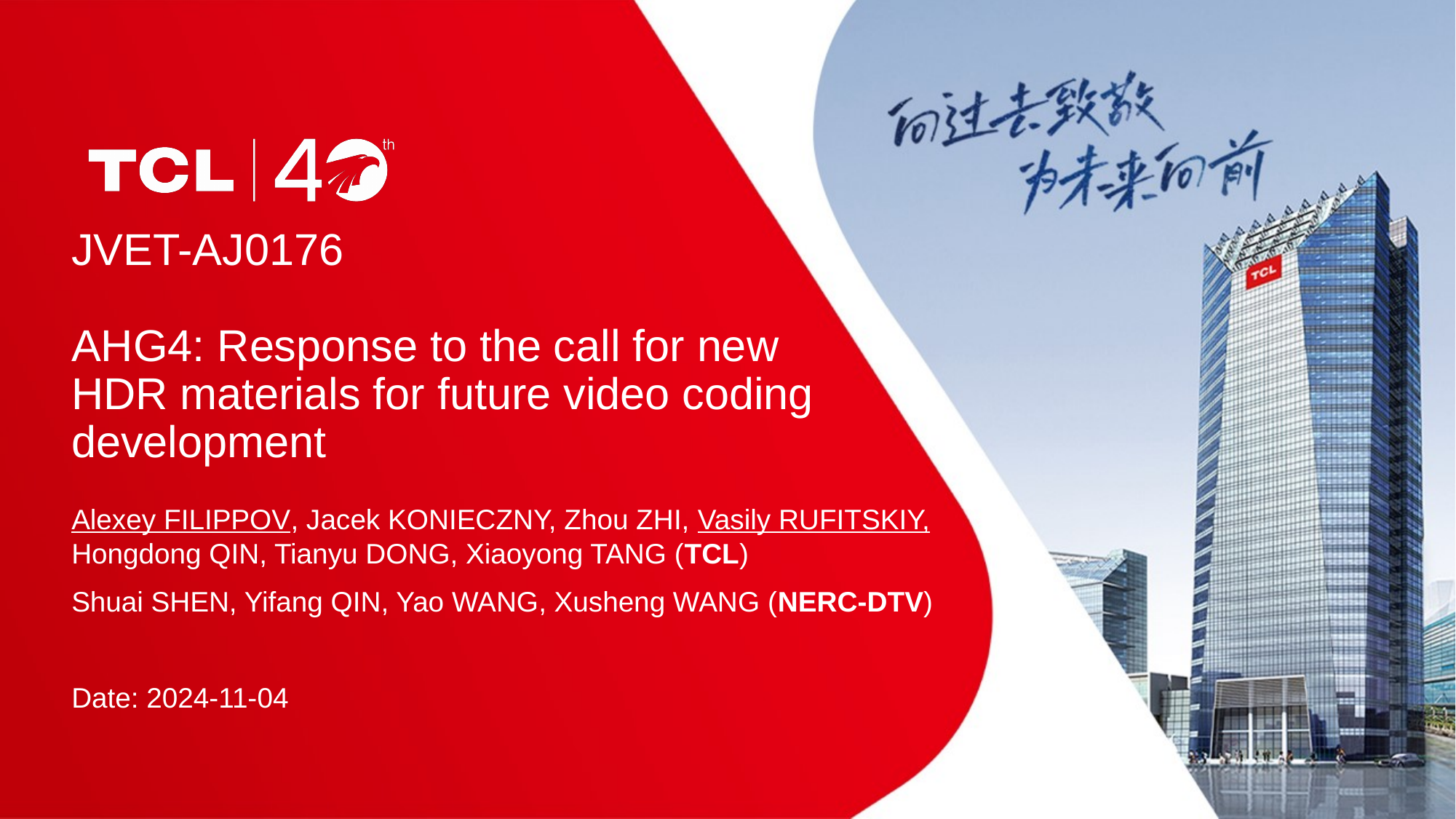

# JVET-AJ0176 AHG4: Response to the call for new HDR materials for future video coding development
Alexey FILIPPOV, Jacek KONIECZNY, Zhou ZHI, Vasily RUFITSKIY, Hongdong QIN, Tianyu DONG, Xiaoyong TANG (TCL)
Shuai SHEN, Yifang QIN, Yao WANG, Xusheng WANG (NERC-DTV)

Date: 2024-11-04